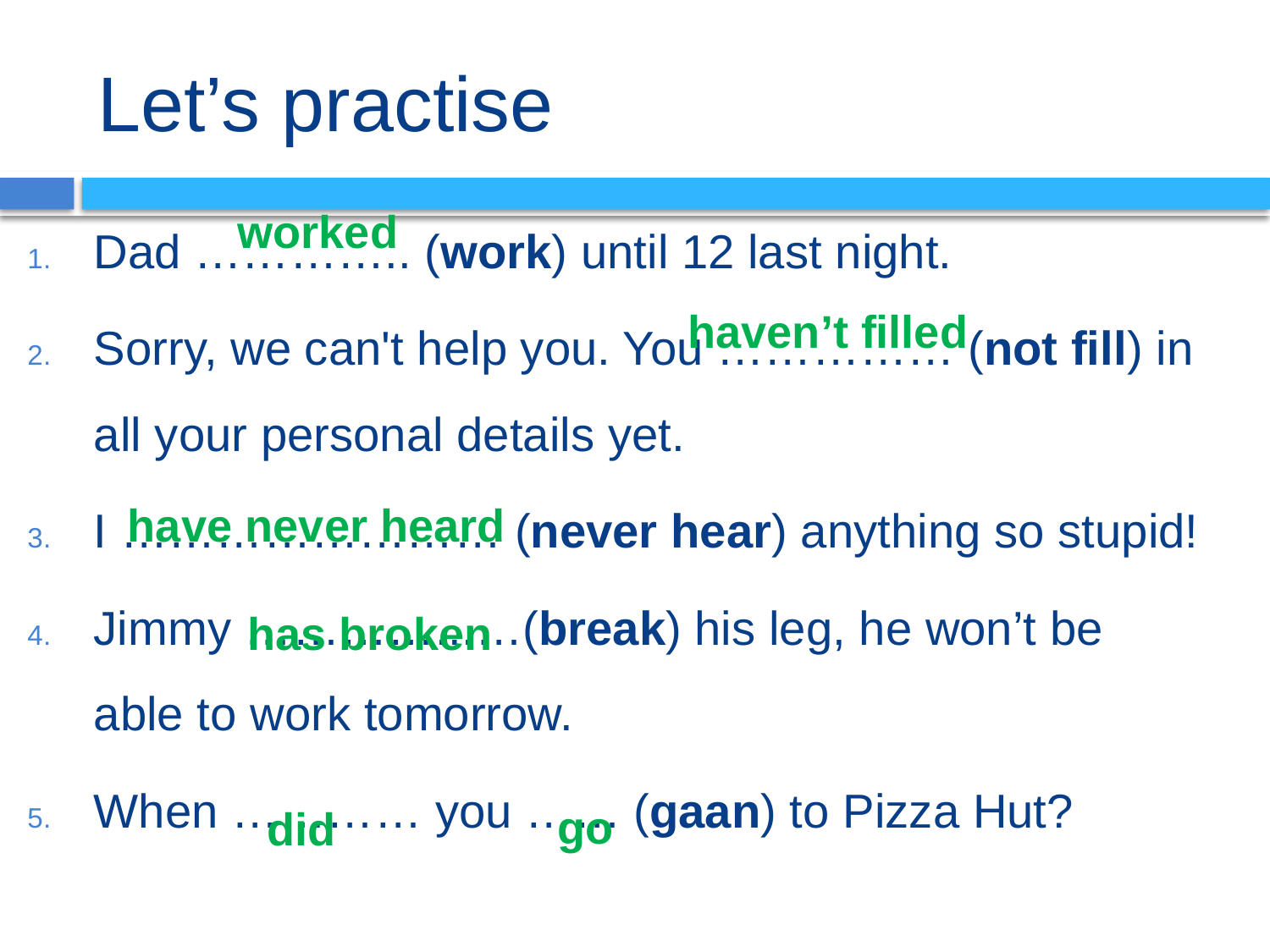

# Let’s practise
Dad ………….. (work) until 12 last night.
Sorry, we can't help you. You …………… (not fill) in all your personal details yet.
I …………………… (never hear) anything so stupid!
Jimmy …………...…(break) his leg, he won’t be able to work tomorrow.
When ………… you …… (gaan) to Pizza Hut?

worked
haven’t filled
have never heard
has broken
go
did